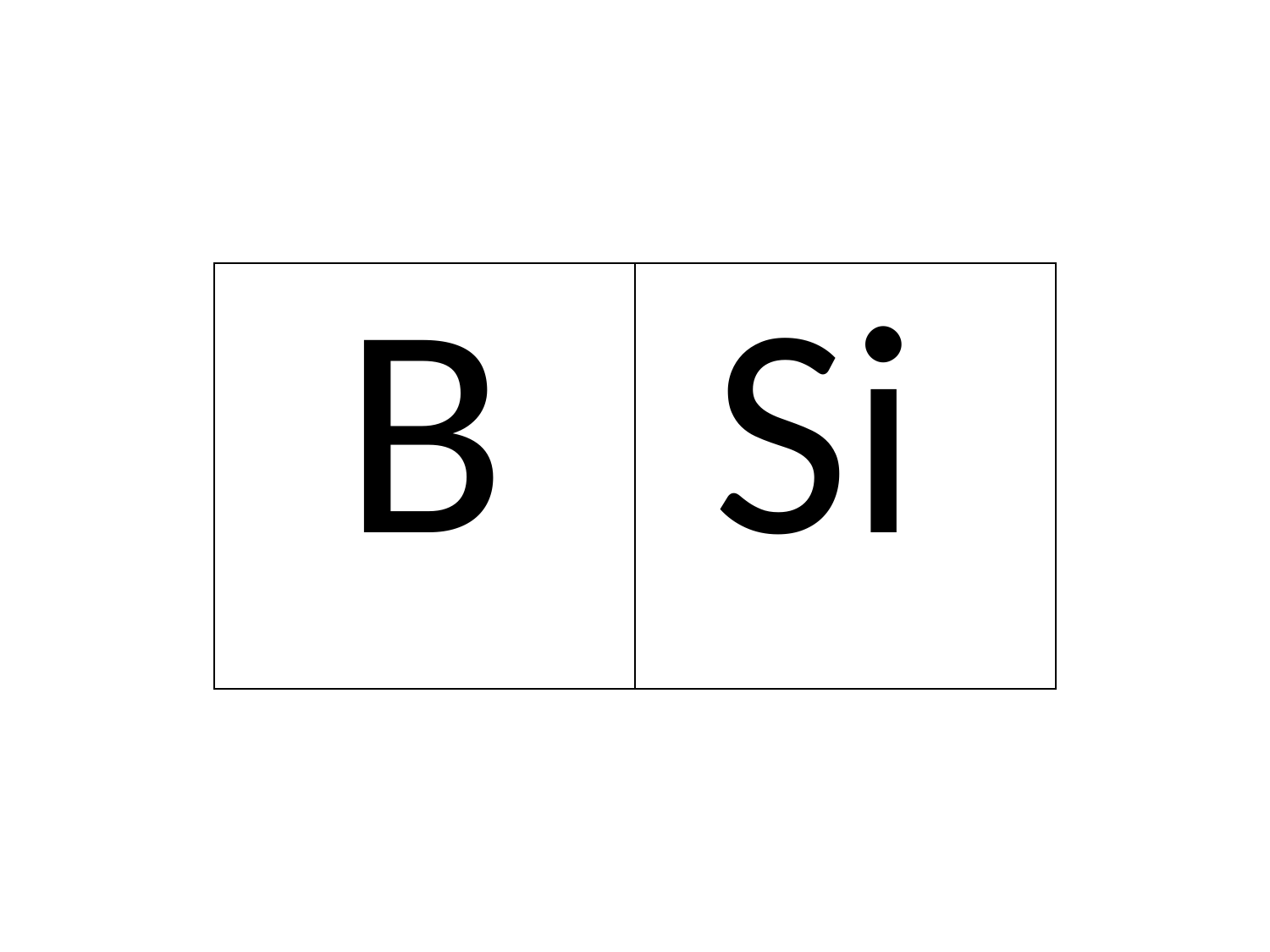

| В | Si |
| --- | --- |